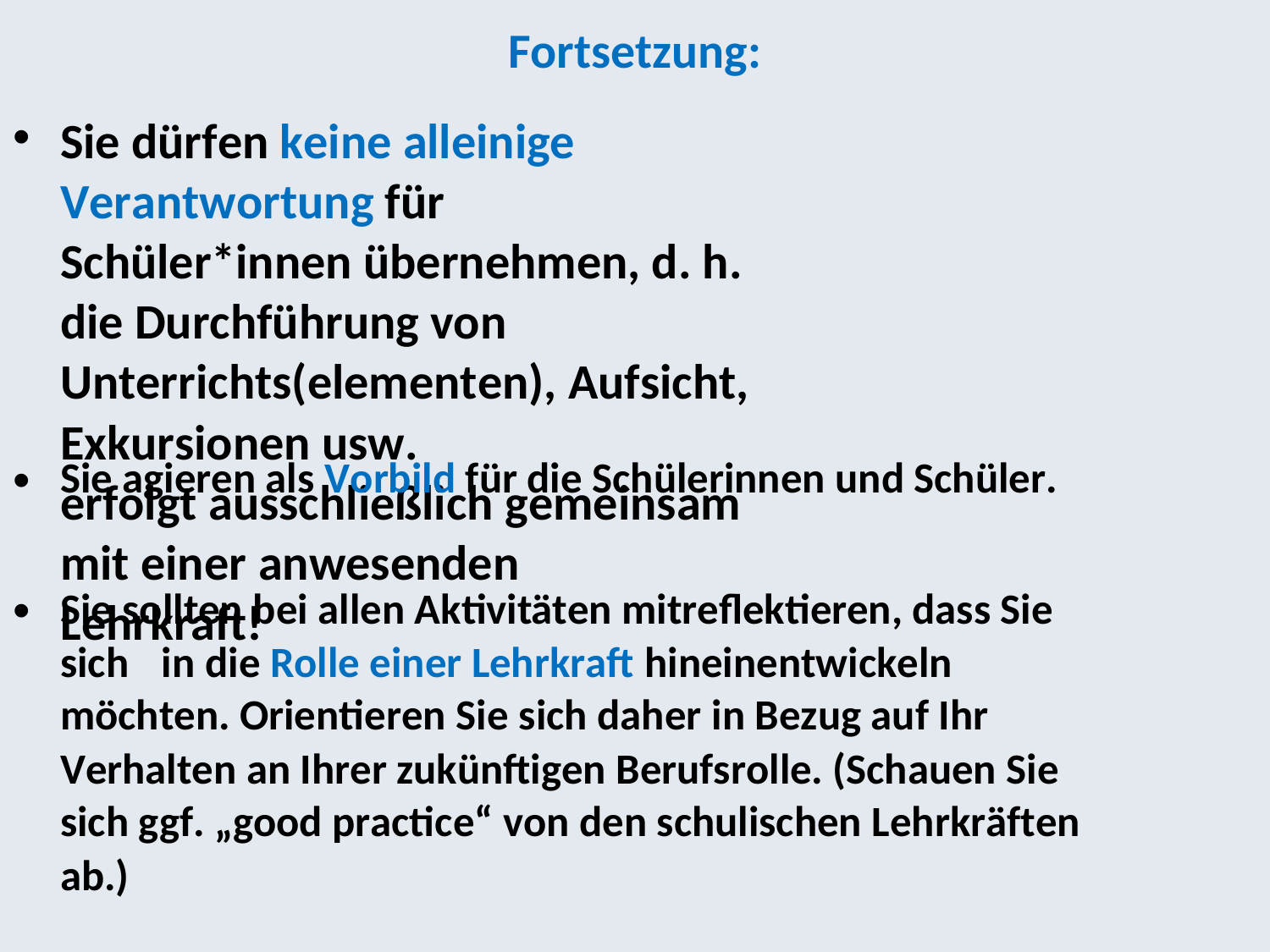

Fortsetzung:
Sie dürfen keine alleinige Verantwortung für
Schüler*innen übernehmen, d. h. die Durchführung von
Unterrichts(elementen), Aufsicht, Exkursionen usw.
erfolgt ausschließlich gemeinsam mit einer anwesenden
Lehrkraft!
•
•
Sie agieren als Vorbild für die Schülerinnen und Schüler.
•
Sie sollten bei allen Aktivitäten mitreflektieren, dass Sie
sich
in die Rolle einer Lehrkraft hineinentwickeln
möchten. Orientieren Sie sich daher in Bezug auf Ihr
Verhalten an Ihrer zukünftigen Berufsrolle. (Schauen Sie
sich ggf. „good practice“ von den schulischen Lehrkräften
ab.)